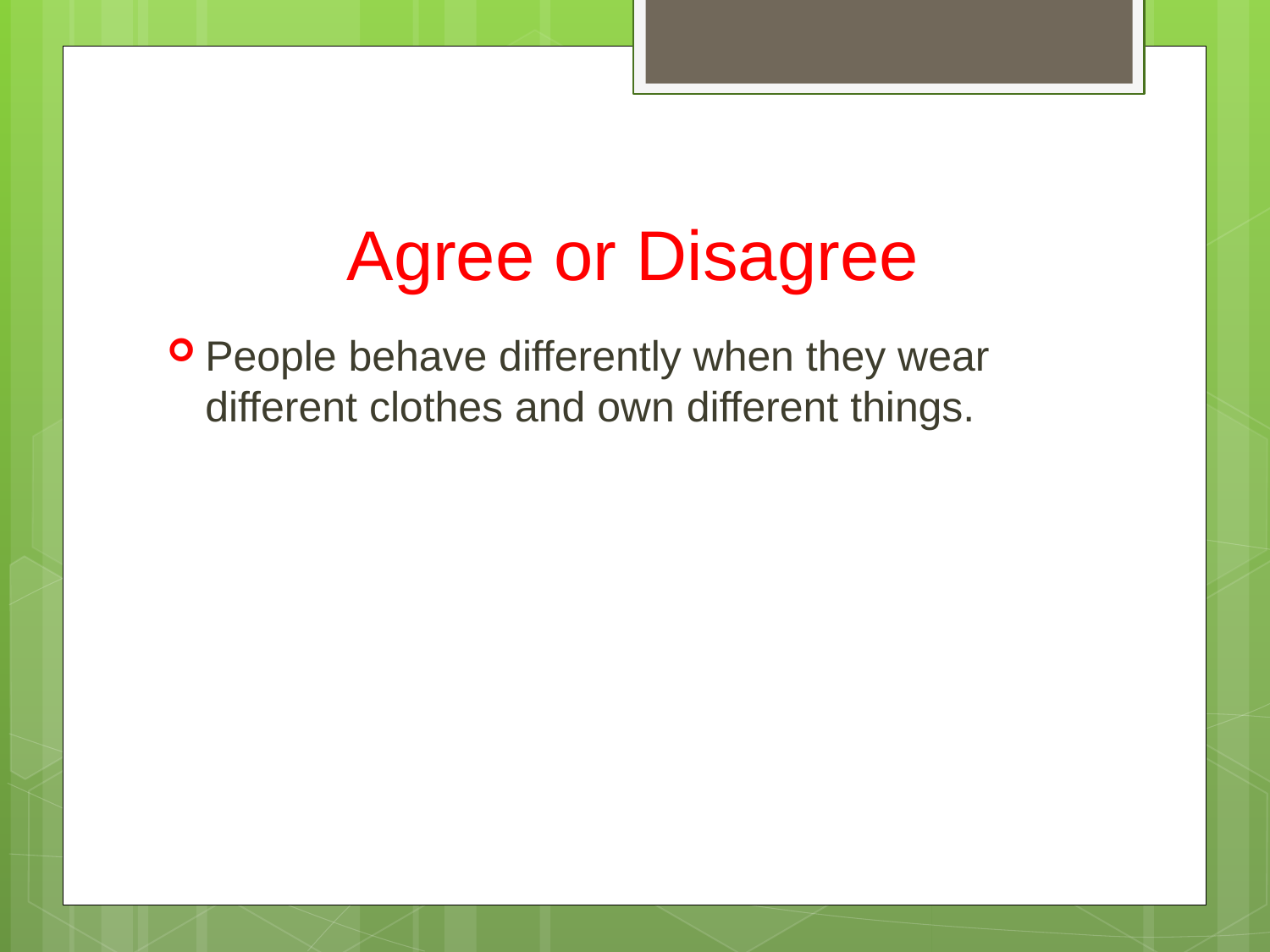

# Agree or Disagree
People behave differently when they wear different clothes and own different things.